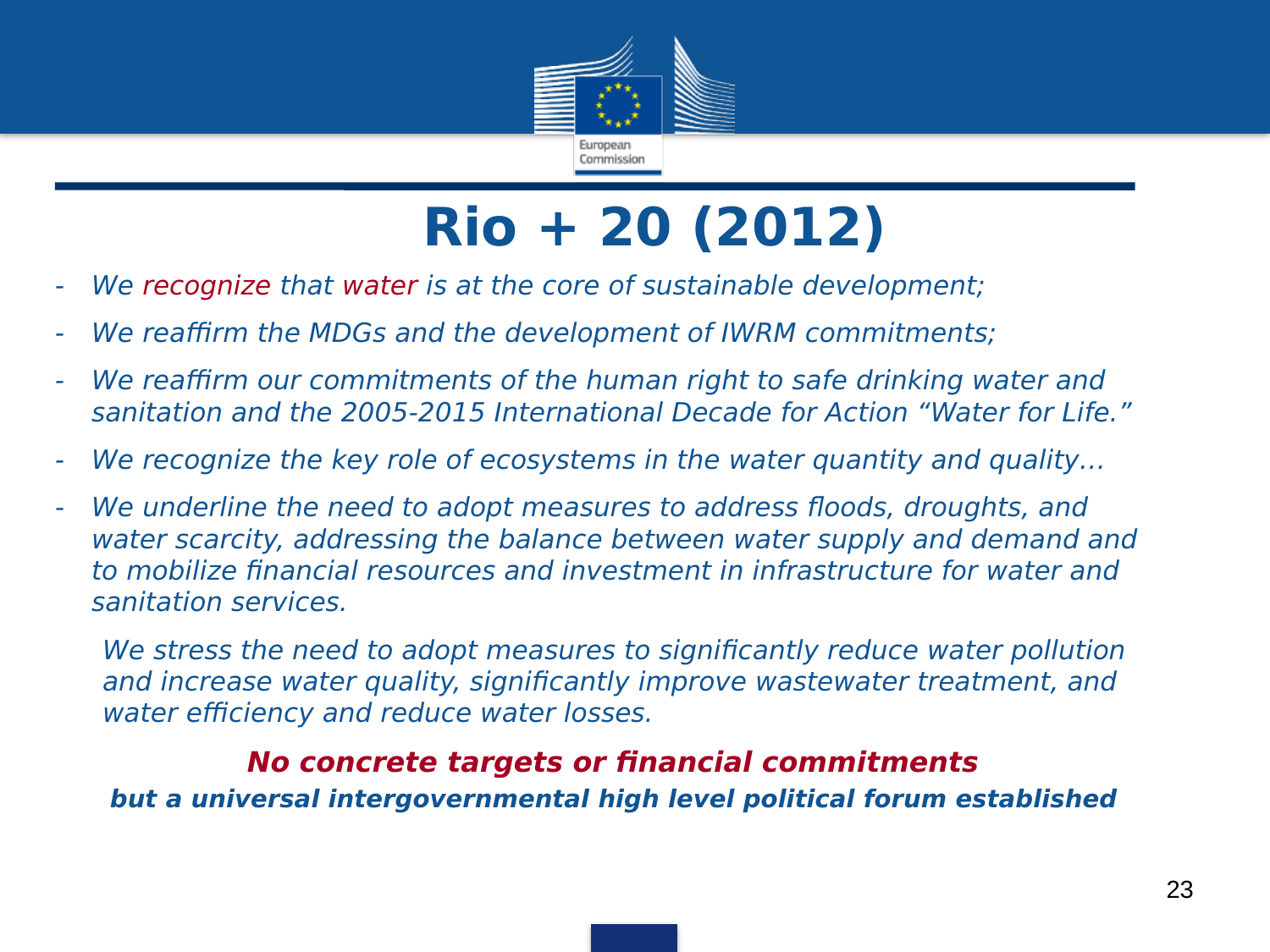

# Rio + 20 (2012)
-	We recognize that water is at the core of sustainable development;
-	We reaffirm the MDGs and the development of IWRM commitments;
-	We reaffirm our commitments of the human right to safe drinking water and sanitation and the 2005-2015 International Decade for Action “Water for Life.”
-	We recognize the key role of ecosystems in the water quantity and quality…
-	We underline the need to adopt measures to address floods, droughts, and water scarcity, addressing the balance between water supply and demand and to mobilize financial resources and investment in infrastructure for water and sanitation services.
We stress the need to adopt measures to significantly reduce water pollution and increase water quality, significantly improve wastewater treatment, and water efficiency and reduce water losses.
No concrete targets or financial commitments
but a universal intergovernmental high level political forum established

23